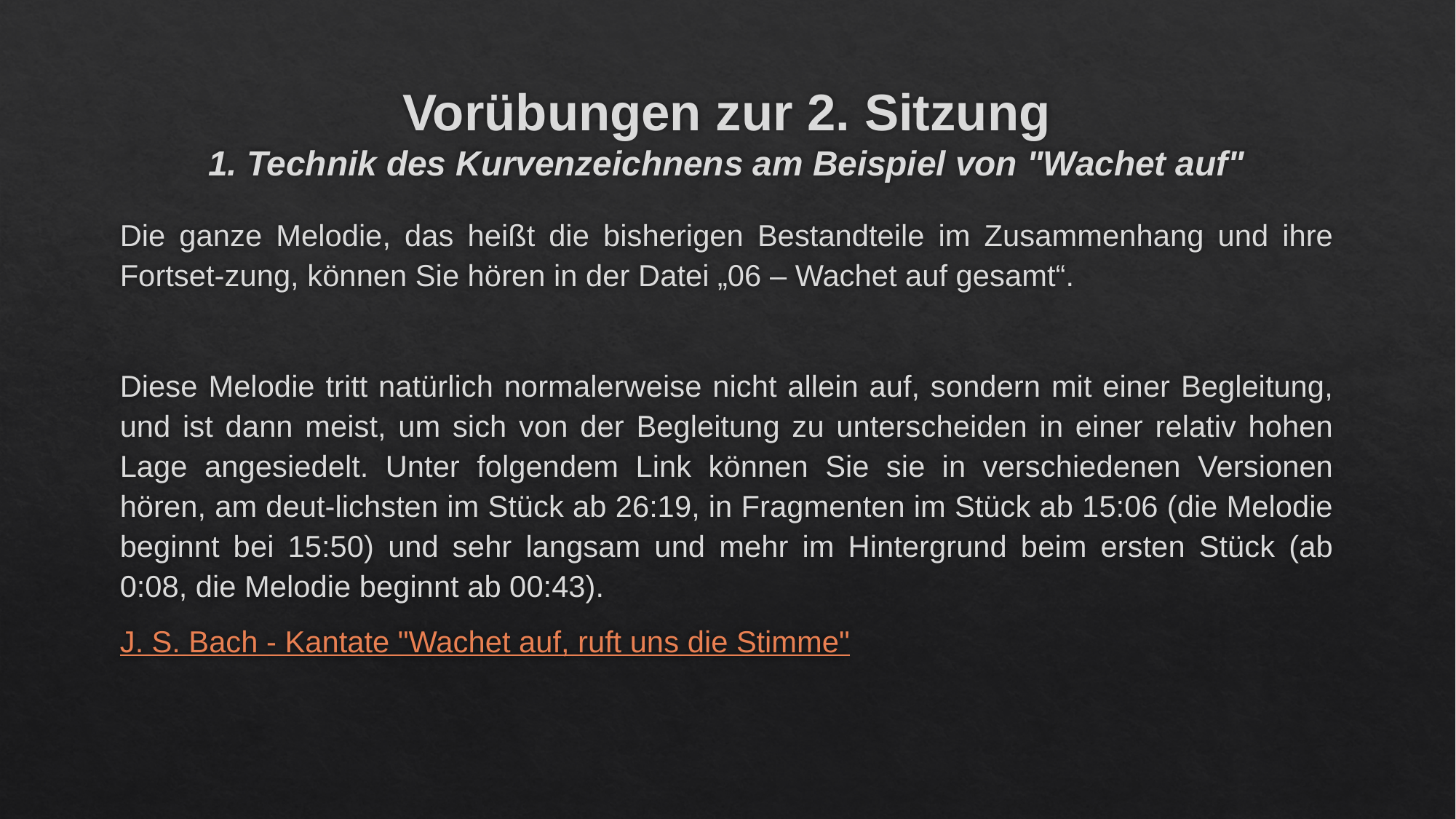

# Vorübungen zur 2. Sitzung 1. Technik des Kurvenzeichnens am Beispiel von "Wachet auf"
Die ganze Melodie, das heißt die bisherigen Bestandteile im Zusammenhang und ihre Fortset-zung, können Sie hören in der Datei „06 – Wachet auf gesamt“.

Diese Melodie tritt natürlich normalerweise nicht allein auf, sondern mit einer Begleitung, und ist dann meist, um sich von der Begleitung zu unterscheiden in einer relativ hohen Lage angesiedelt. Unter folgendem Link können Sie sie in verschiedenen Versionen hören, am deut-lichsten im Stück ab 26:19, in Fragmenten im Stück ab 15:06 (die Melodie beginnt bei 15:50) und sehr langsam und mehr im Hintergrund beim ersten Stück (ab 0:08, die Melodie beginnt ab 00:43).
J. S. Bach - Kantate "Wachet auf, ruft uns die Stimme"